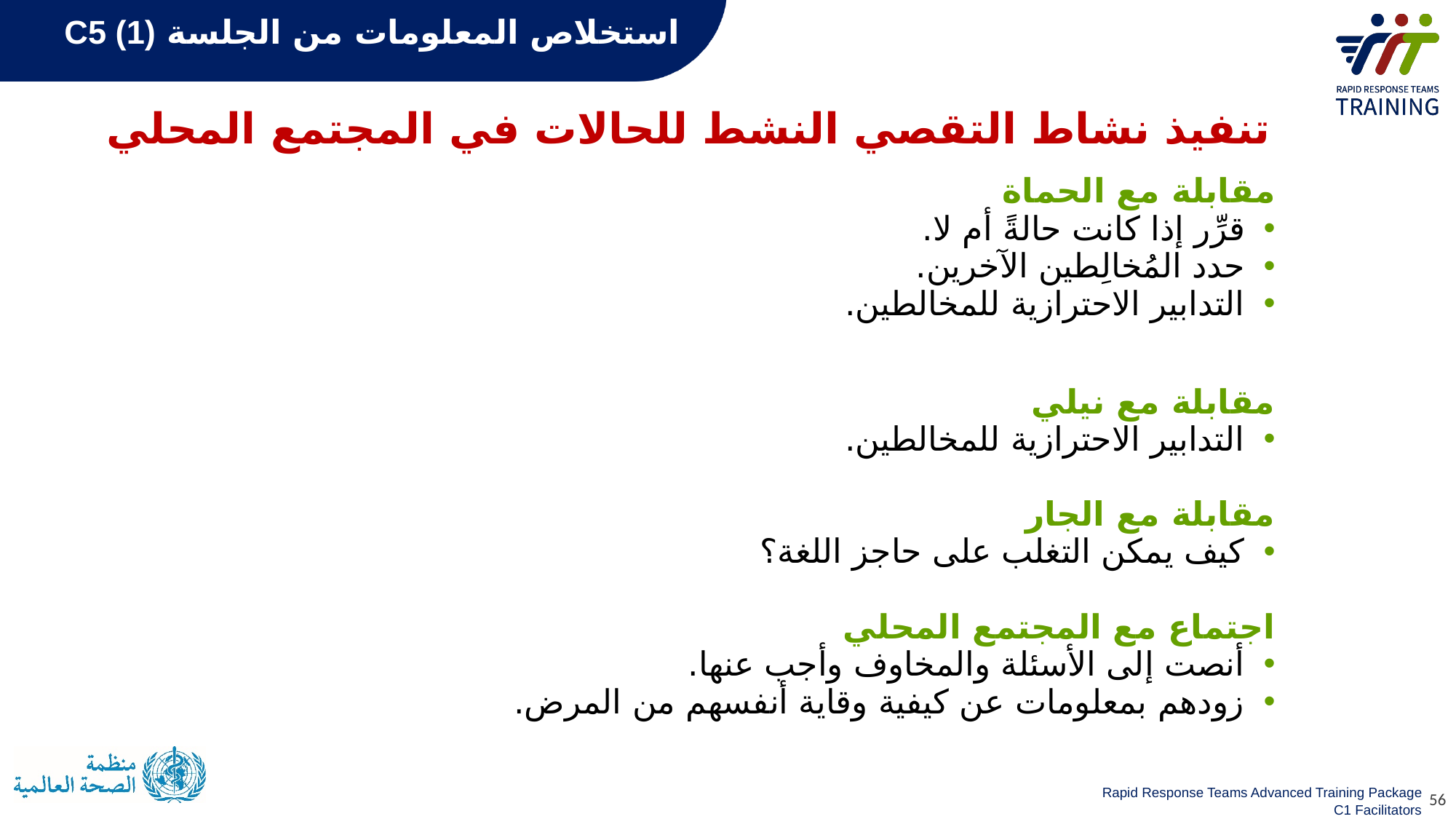

استخلاص المعلومات من الجلسة C5 (1)
تنفيذ نشاط التقصي النشط للحالات في المجتمع المحلي
مقابلة مع الحماة
قرِّر إذا كانت حالةً أم لا.
حدد المُخالِطين الآخرين.
التدابير الاحترازية للمخالطين.

مقابلة مع نيلي
التدابير الاحترازية للمخالطين.

مقابلة مع الجار
كيف يمكن التغلب على حاجز اللغة؟

اجتماع مع المجتمع المحلي
أنصت إلى الأسئلة والمخاوف وأجب عنها.
زودهم بمعلومات عن كيفية وقاية أنفسهم من المرض.